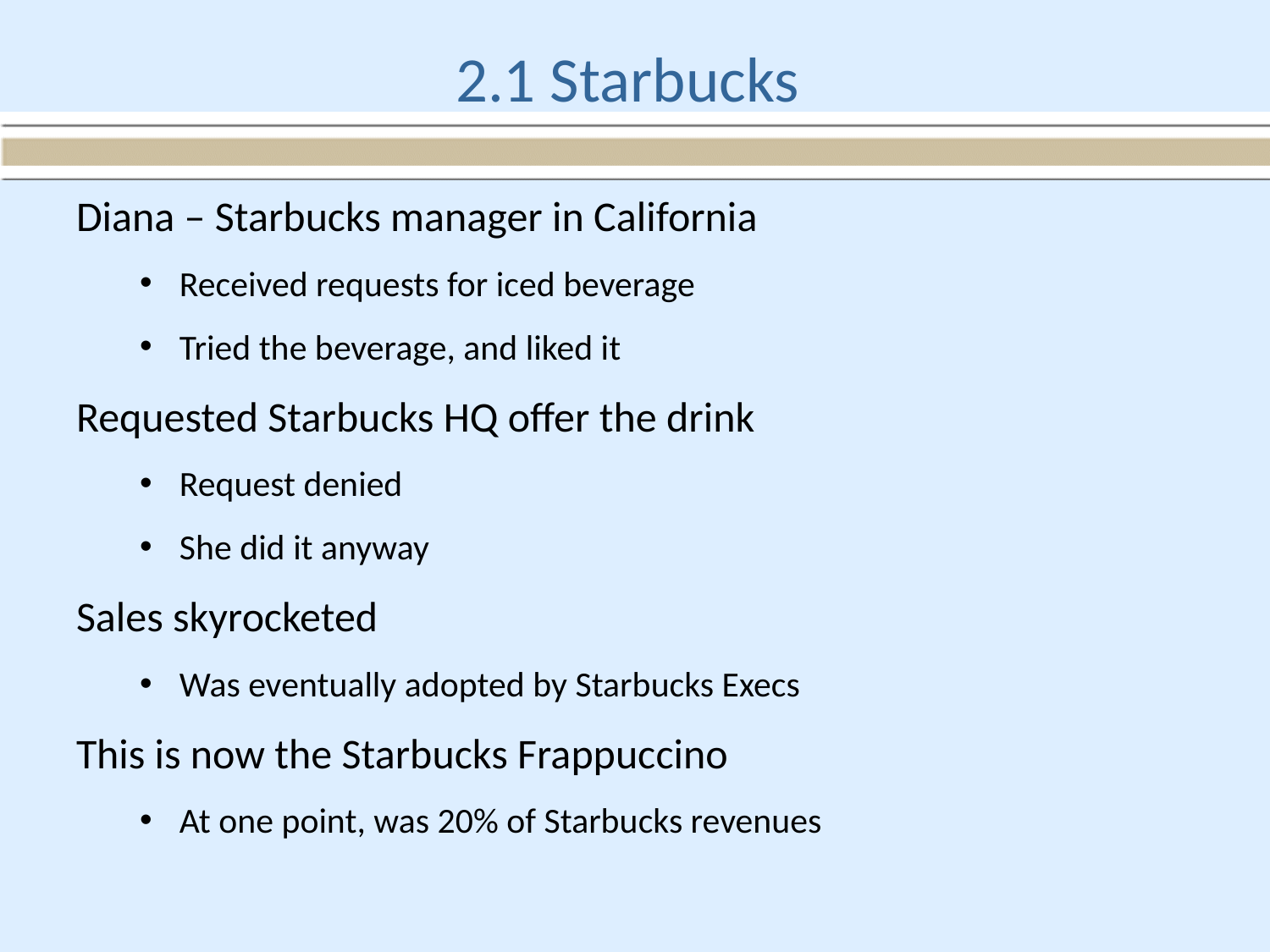

# 2.1 Starbucks
Diana – Starbucks manager in California
Received requests for iced beverage
Tried the beverage, and liked it
Requested Starbucks HQ offer the drink
Request denied
She did it anyway
Sales skyrocketed
Was eventually adopted by Starbucks Execs
This is now the Starbucks Frappuccino
At one point, was 20% of Starbucks revenues